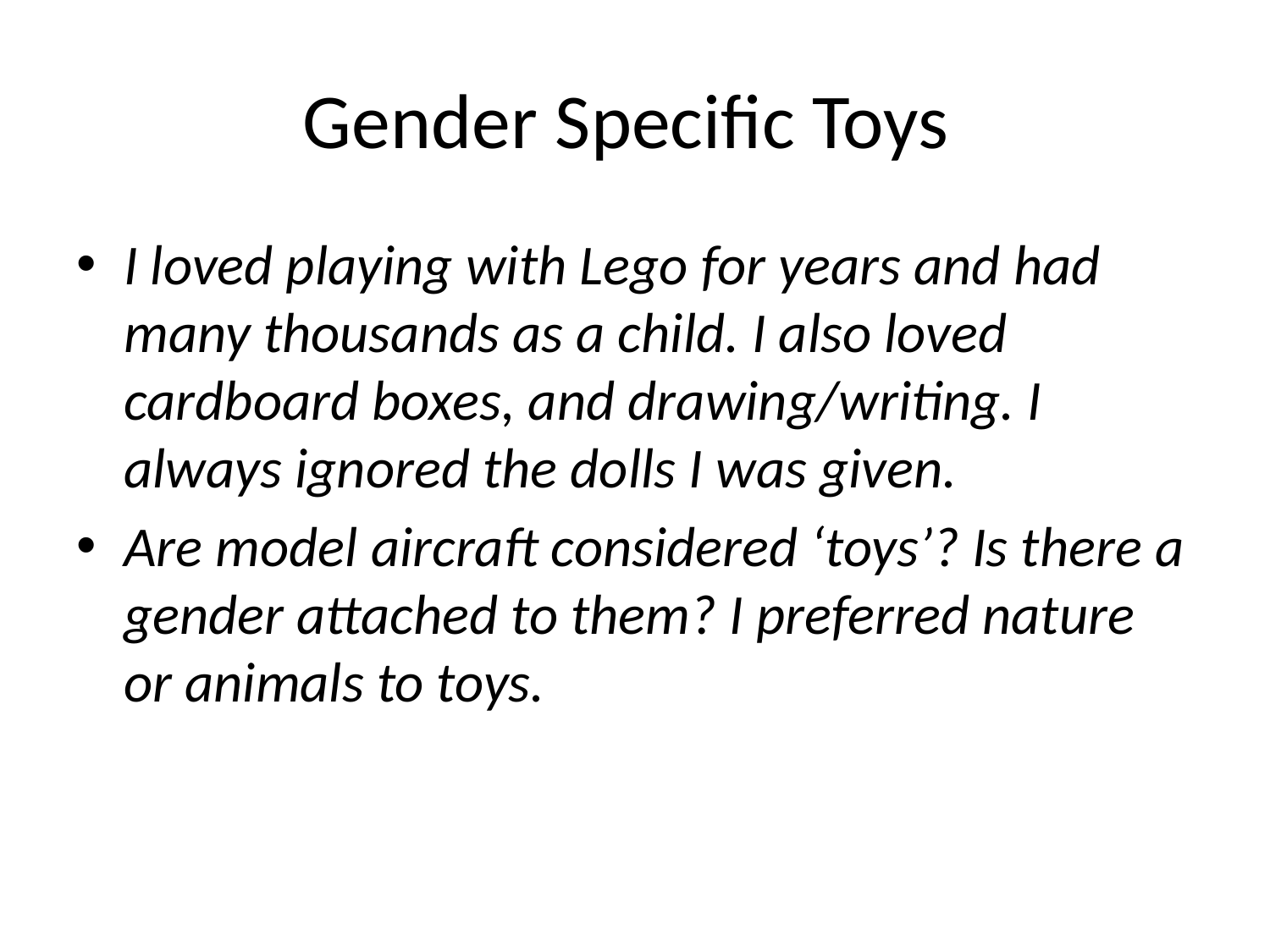

# Gender Specific Toys
I loved playing with Lego for years and had many thousands as a child. I also loved cardboard boxes, and drawing/writing. I always ignored the dolls I was given.
Are model aircraft considered ‘toys’? Is there a gender attached to them? I preferred nature or animals to toys.